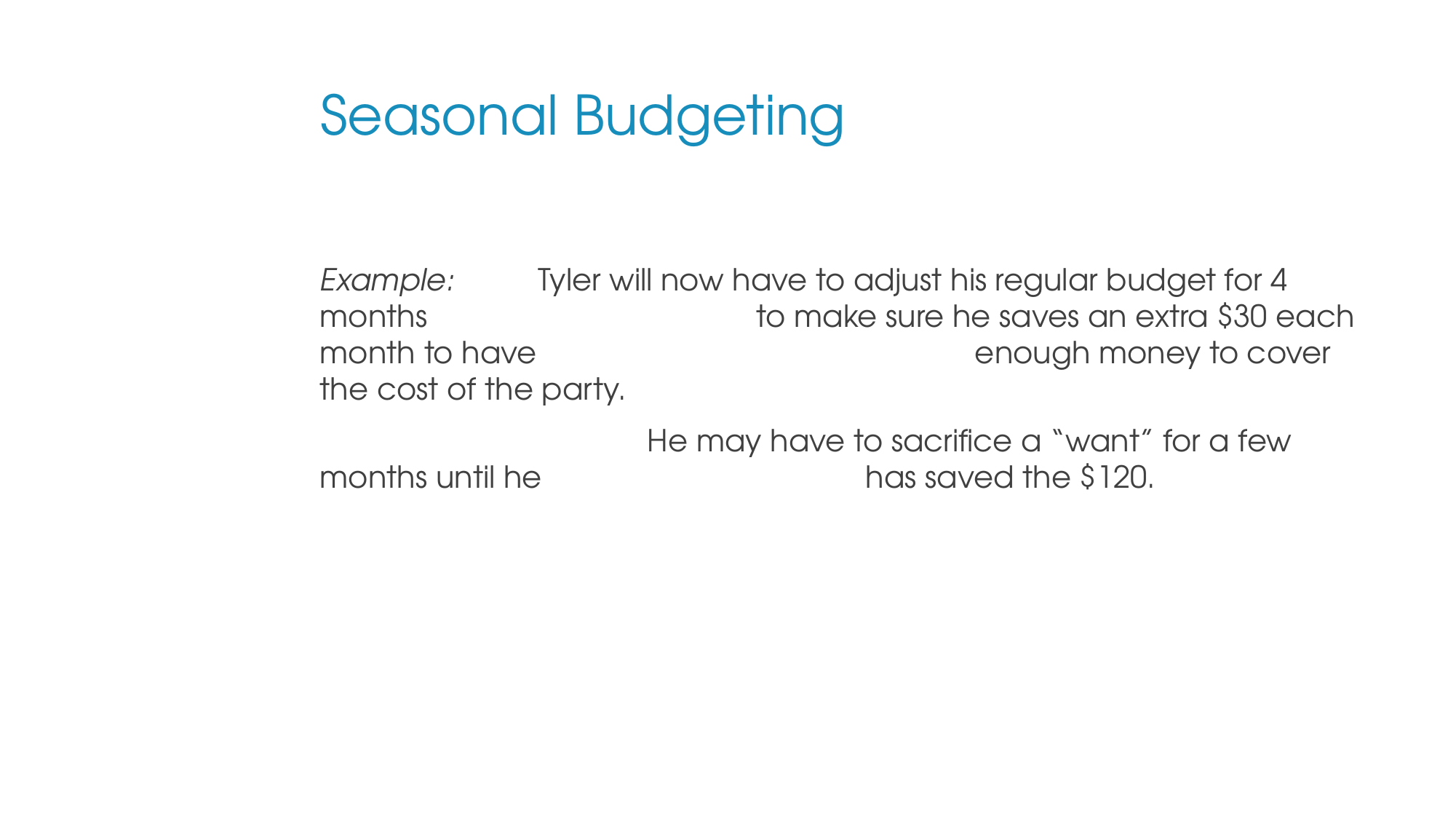

# Seasonal Budgeting
Example: 	Tyler will now have to adjust his regular budget for 4 months 			to make sure he saves an extra $30 each month to have 				enough money to cover the cost of the party.
			He may have to sacrifice a “want” for a few months until he 			has saved the $120.